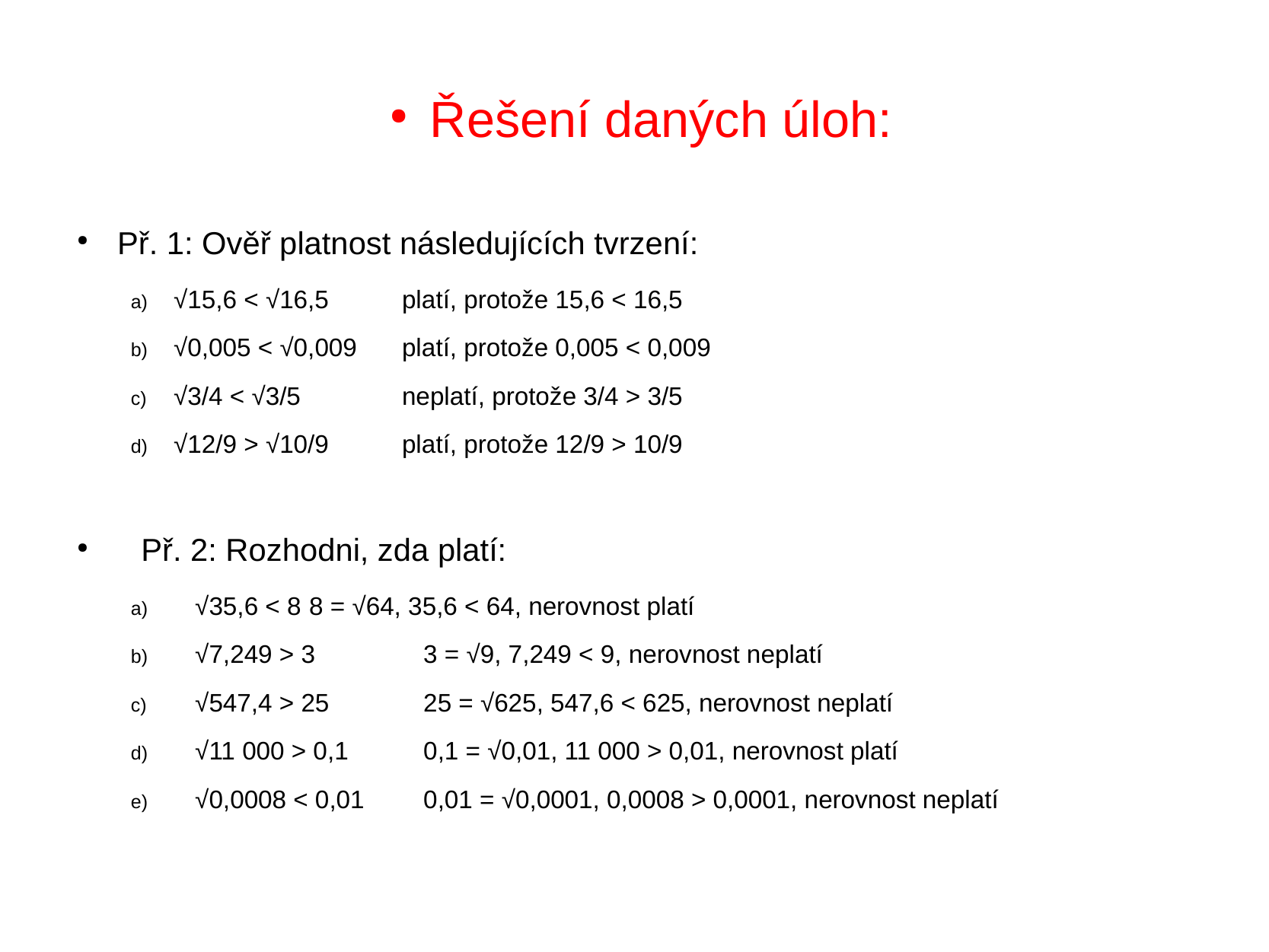

Řešení daných úloh:
Př. 1: Ověř platnost následujících tvrzení:
√15,6 < √16,5 	platí, protože 15,6 < 16,5
√0,005 < √0,009	platí, protože 0,005 < 0,009
√3/4 < √3/5	neplatí, protože 3/4 > 3/5
√12/9 > √10/9	platí, protože 12/9 > 10/9

Př. 2: Rozhodni, zda platí:
√35,6 < 8	8 = √64, 35,6 < 64, nerovnost platí
√7,249 > 3	3 = √9, 7,249 < 9, nerovnost neplatí
√547,4 > 25	25 = √625, 547,6 < 625, nerovnost neplatí
√11 000 > 0,1	0,1 = √0,01, 11 000 > 0,01, nerovnost platí
√0,0008 < 0,01	0,01 = √0,0001, 0,0008 > 0,0001, nerovnost neplatí